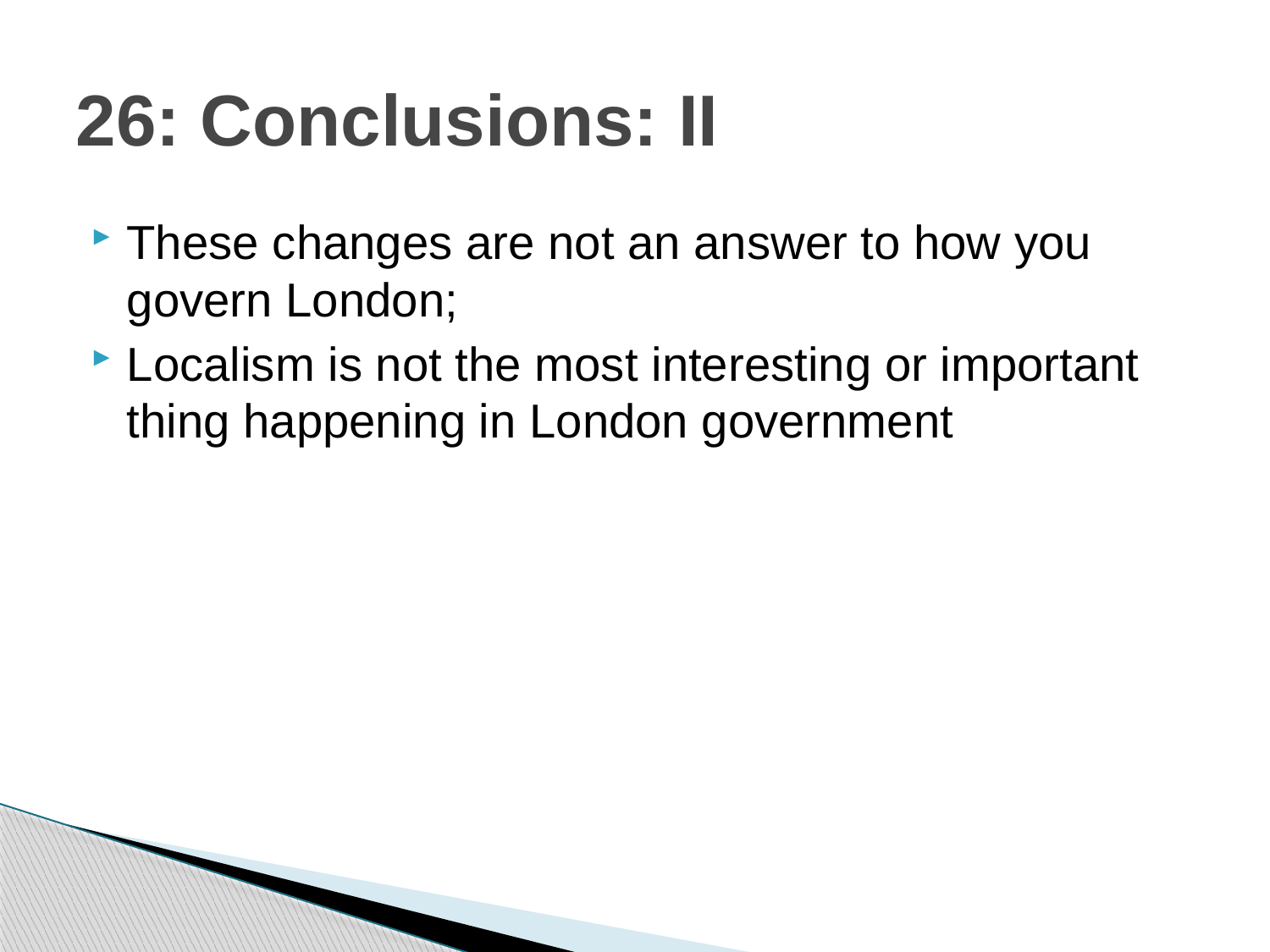

# 26: Conclusions: II
These changes are not an answer to how you govern London;
Localism is not the most interesting or important thing happening in London government